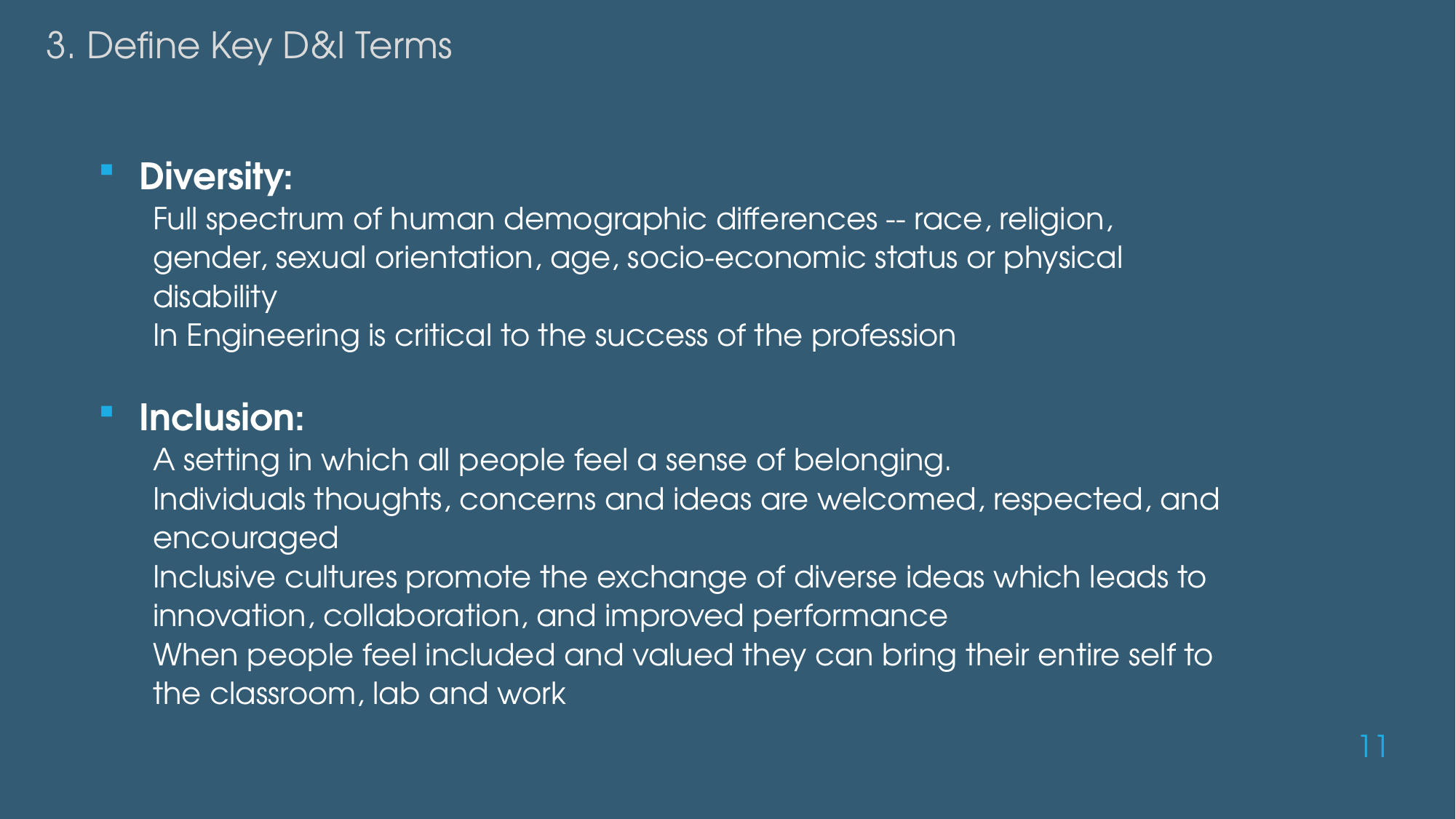

3. Define Key D&I Terms
Diversity:
Full spectrum of human demographic differences -- race, religion, gender, sexual orientation, age, socio-economic status or physical disability
In Engineering is critical to the success of the profession

Inclusion:
A setting in which all people feel a sense of belonging.
Individuals thoughts, concerns and ideas are welcomed, respected, and encouraged
Inclusive cultures promote the exchange of diverse ideas which leads to innovation, collaboration, and improved performance
When people feel included and valued they can bring their entire self to the classroom, lab and work

11